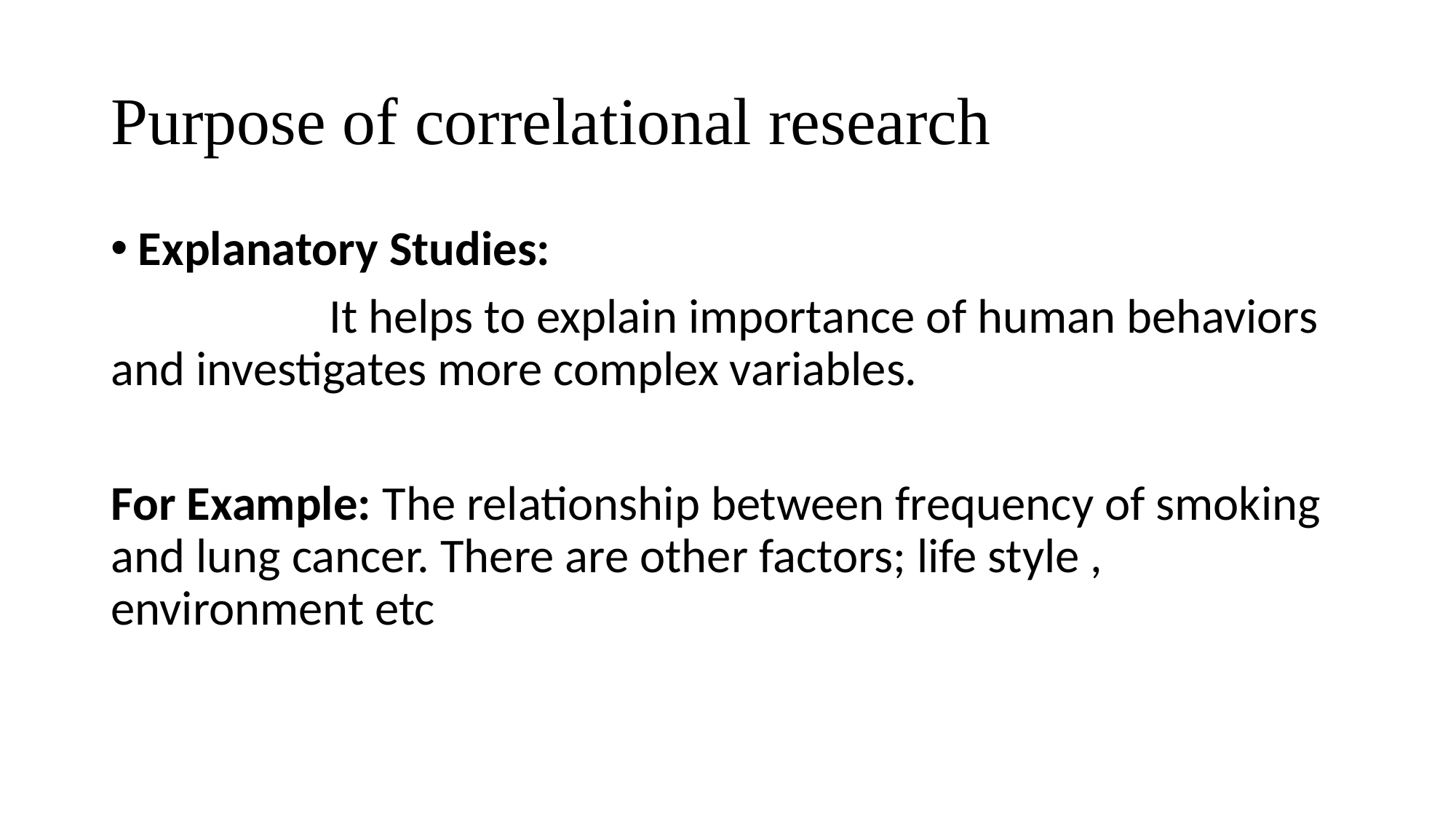

# Purpose of correlational research
Explanatory Studies:
		It helps to explain importance of human behaviors and investigates more complex variables.

For Example: The relationship between frequency of smoking and lung cancer. There are other factors; life style , environment etc